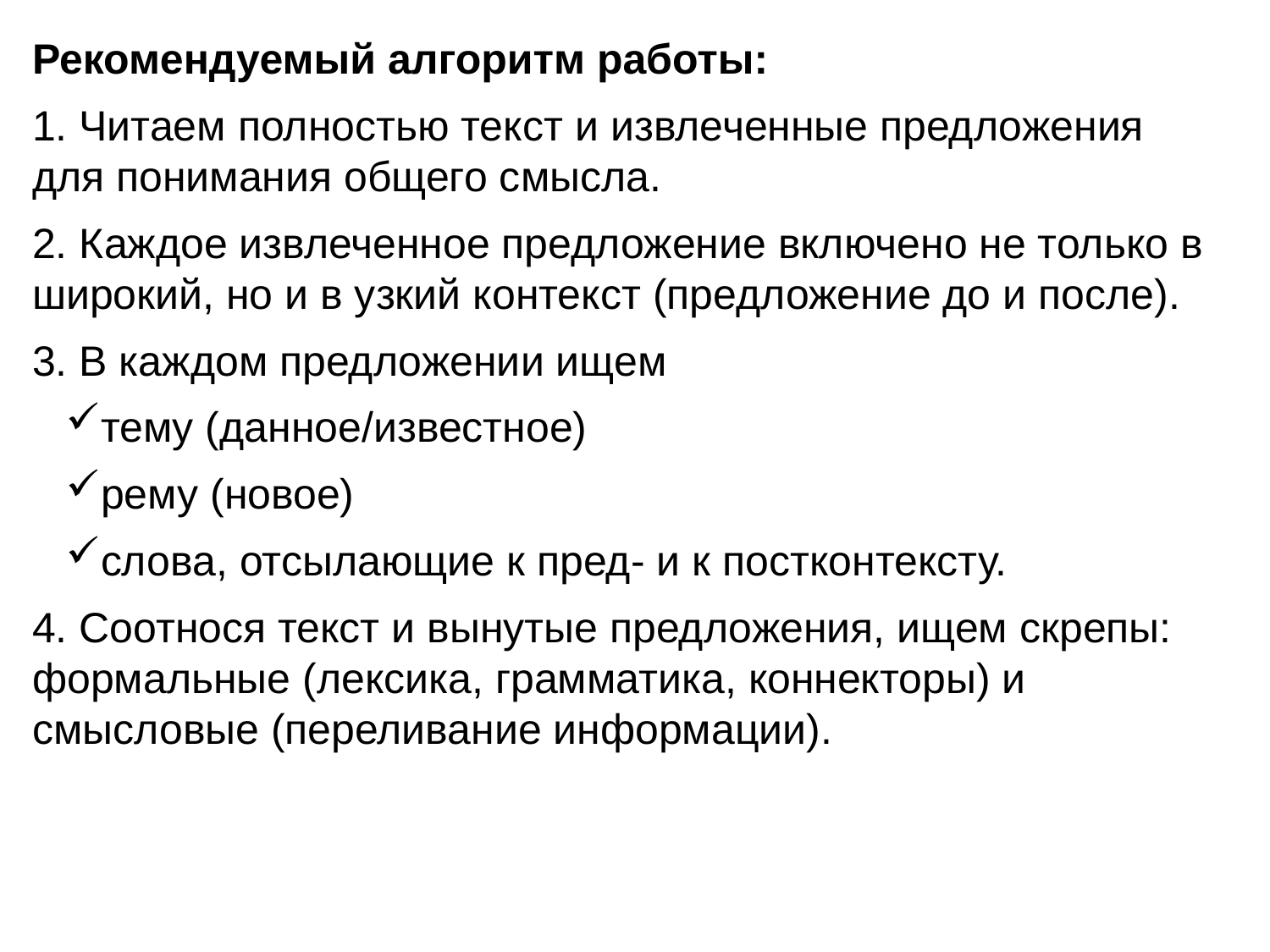

Рекомендуемый алгоритм работы:
1. Читаем полностью текст и извлеченные предложения для понимания общего смысла.
2. Каждое извлеченное предложение включено не только в широкий, но и в узкий контекст (предложение до и после).
3. В каждом предложении ищем
тему (данное/известное)
рему (новое)
слова, отсылающие к пред- и к постконтексту.
4. Соотнося текст и вынутые предложения, ищем скрепы: формальные (лексика, грамматика, коннекторы) и смысловые (переливание информации).